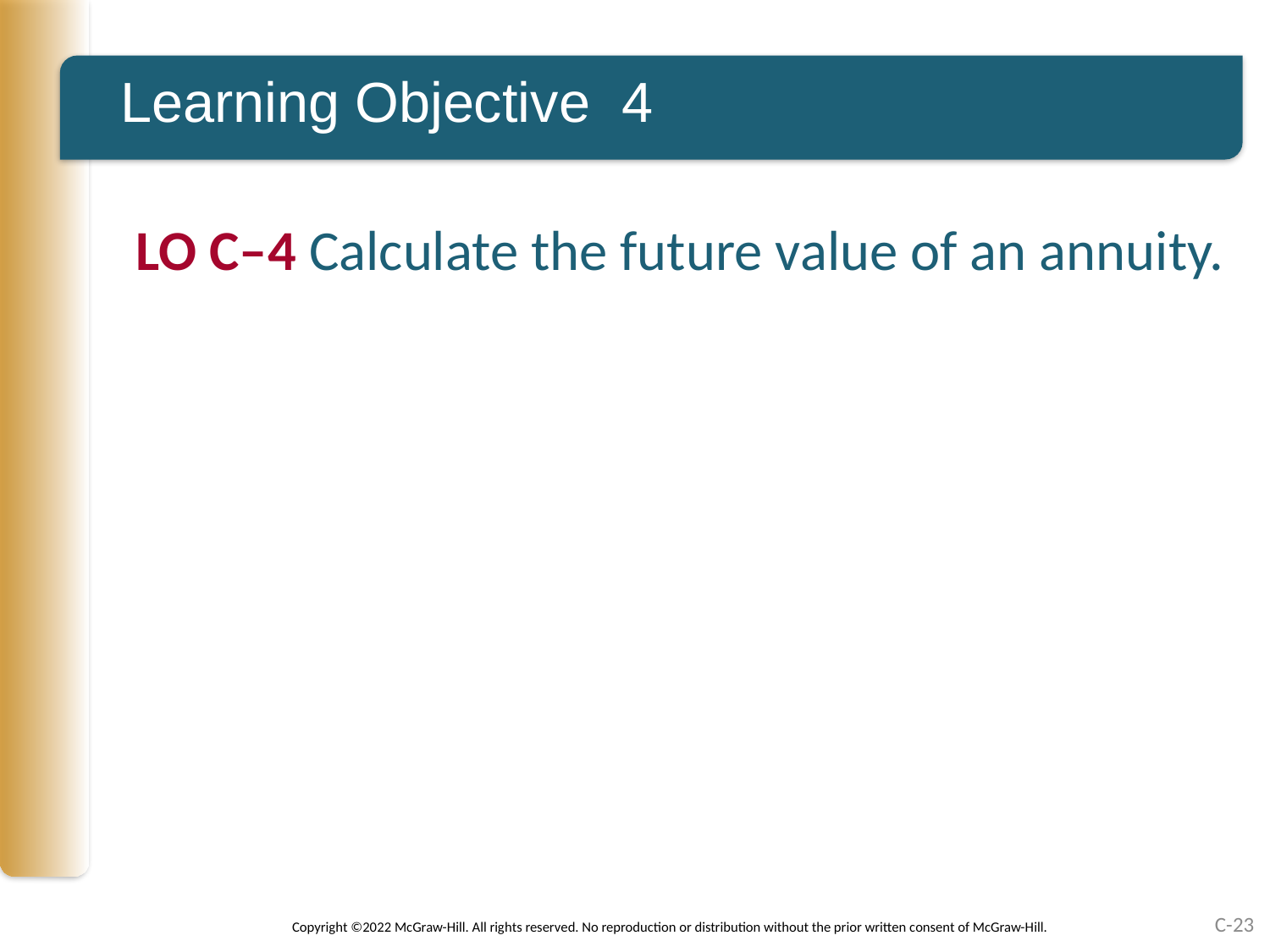

# Learning Objective  4

LO C–4 Calculate the future value of an annuity.
C-23
Copyright ©2022 McGraw-Hill. All rights reserved. No reproduction or distribution without the prior written consent of McGraw-Hill.